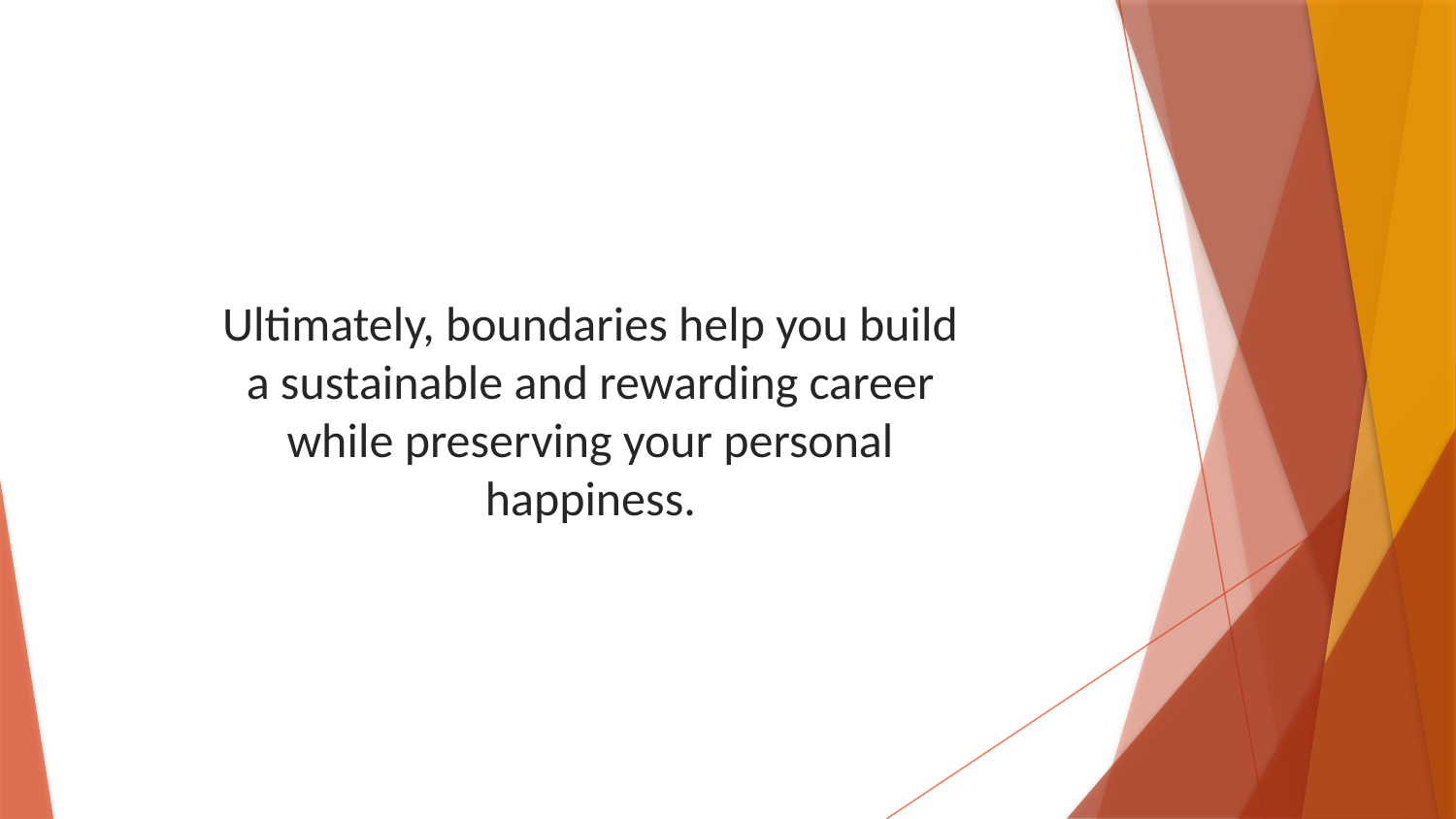

Ultimately, boundaries help you build
a sustainable and rewarding career while preserving your personal happiness.